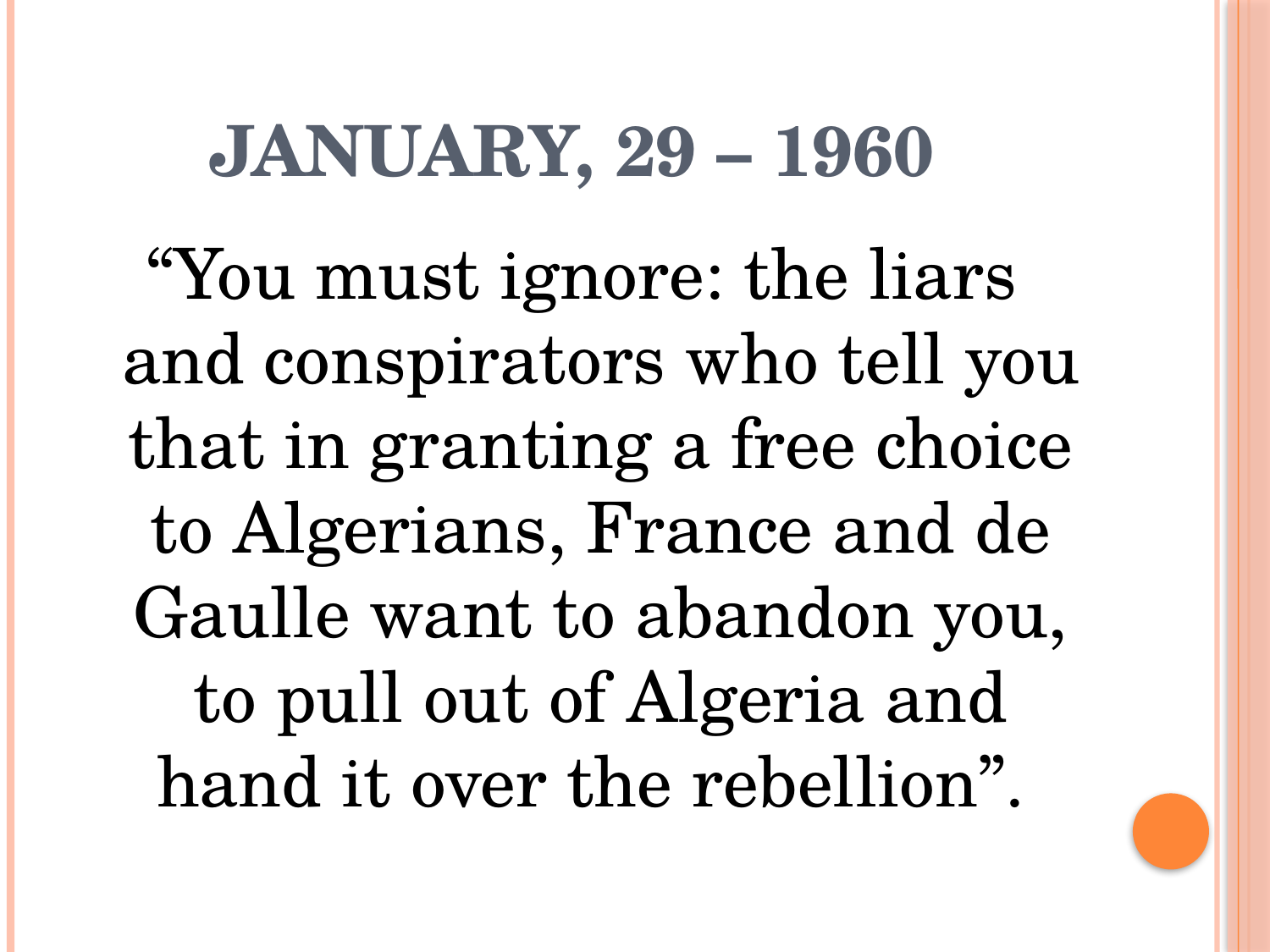

# JANUARY, 29 – 1960
“You must ignore: the liars and conspirators who tell you that in granting a free choice to Algerians, France and de Gaulle want to abandon you, to pull out of Algeria and hand it over the rebellion”.